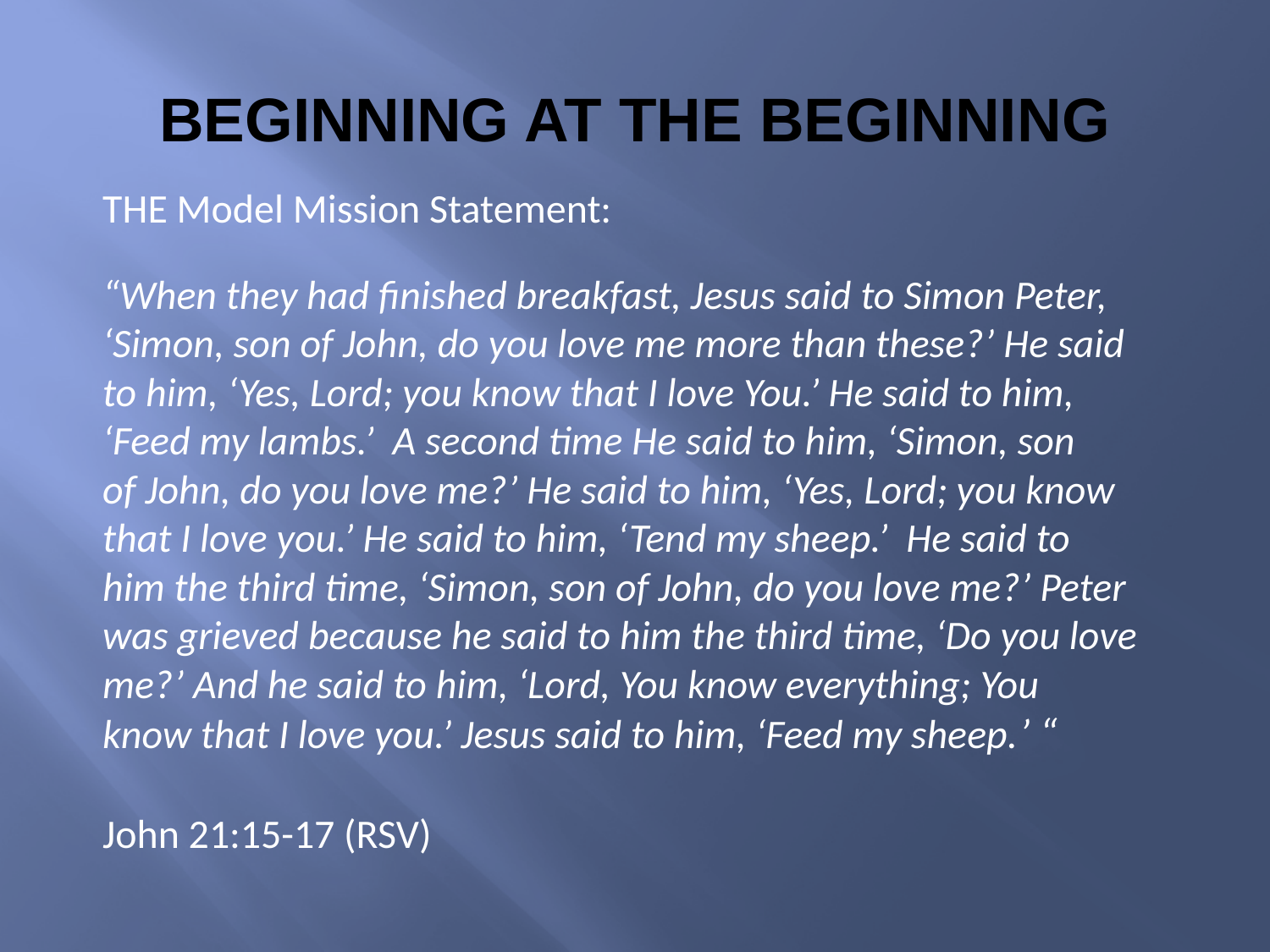

# BEGINNING AT THE BEGINNING
THE Model Mission Statement:

“When they had finished breakfast, Jesus said to Simon Peter,
‘Simon, son of John, do you love me more than these?’ He said
to him, ‘Yes, Lord; you know that I love You.’ He said to him,
‘Feed my lambs.’  A second time He said to him, ‘Simon, son
of John, do you love me?’ He said to him, ‘Yes, Lord; you know
that I love you.’ He said to him, ‘Tend my sheep.’  He said to
him the third time, ‘Simon, son of John, do you love me?’ Peter
was grieved because he said to him the third time, ‘Do you love
me?’ And he said to him, ‘Lord, You know everything; You
know that I love you.’ Jesus said to him, ‘Feed my sheep.’ “
John 21:15-17 (RSV)